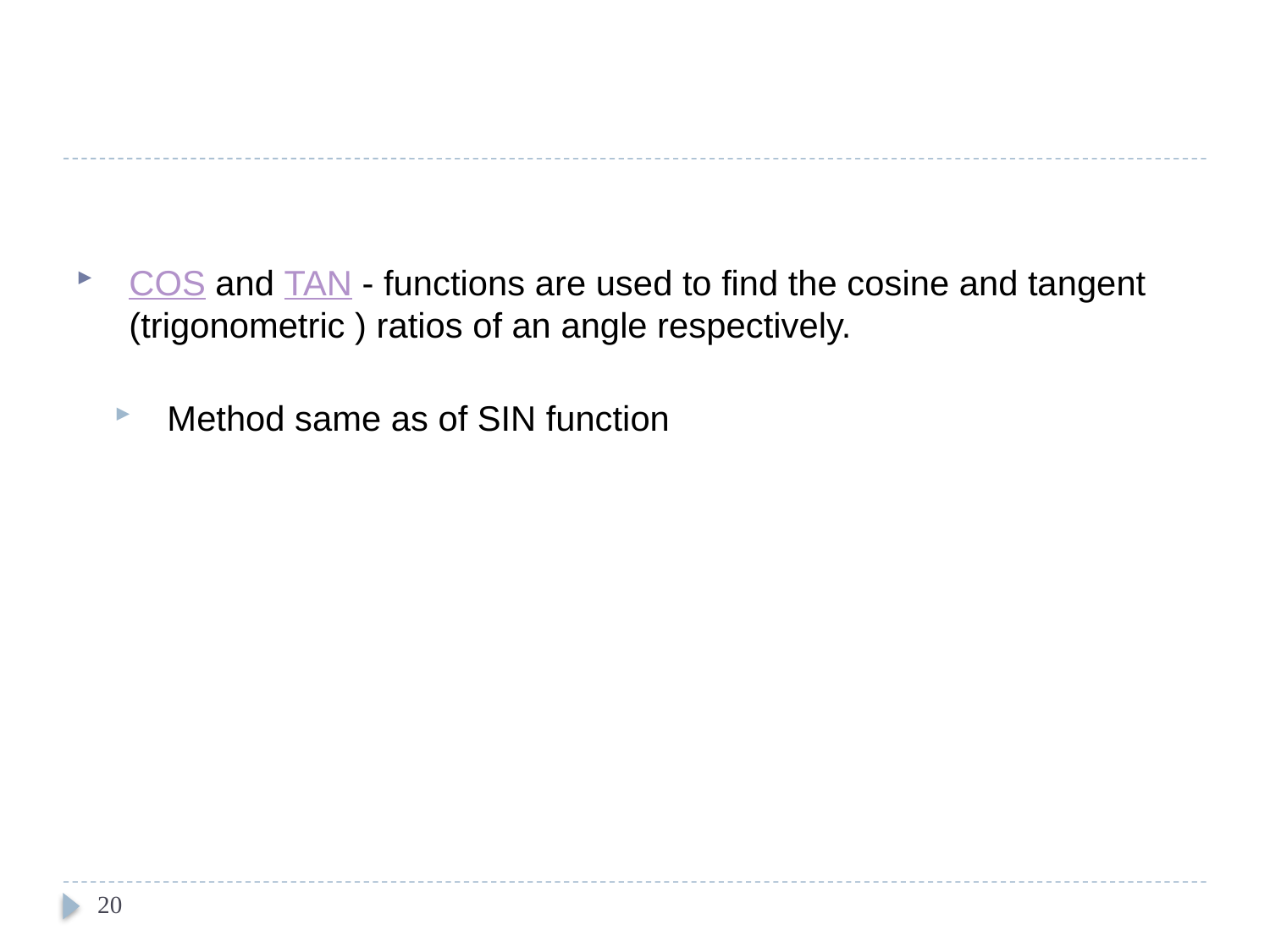

#

COS and TAN - functions are used to find the cosine and tangent (trigonometric ) ratios of an angle respectively.

Method same as of SIN function

20